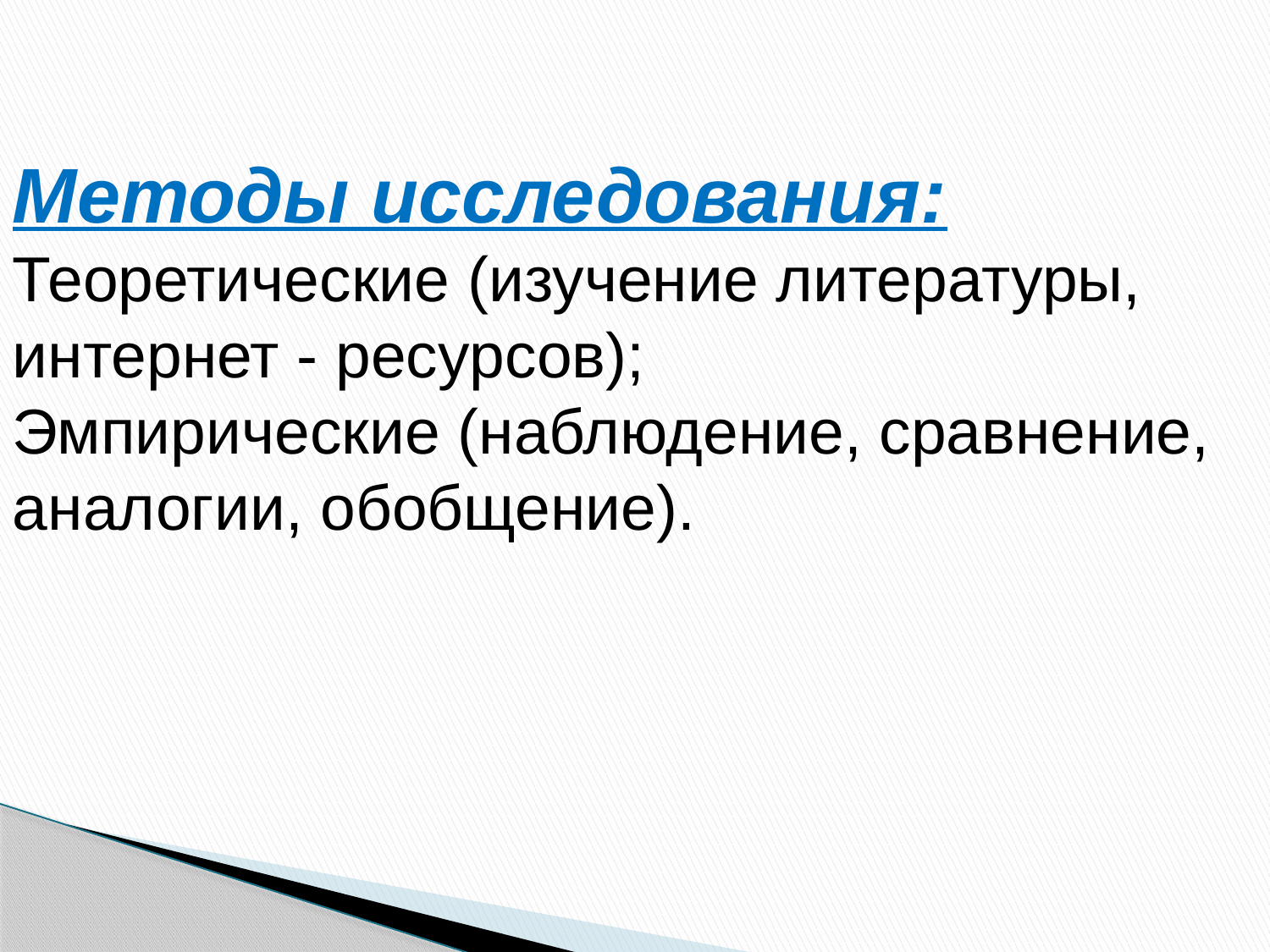

Методы исследования: Теоретические (изучение литературы, интернет - ресурсов);
Эмпирические (наблюдение, сравнение, аналогии, обобщение).